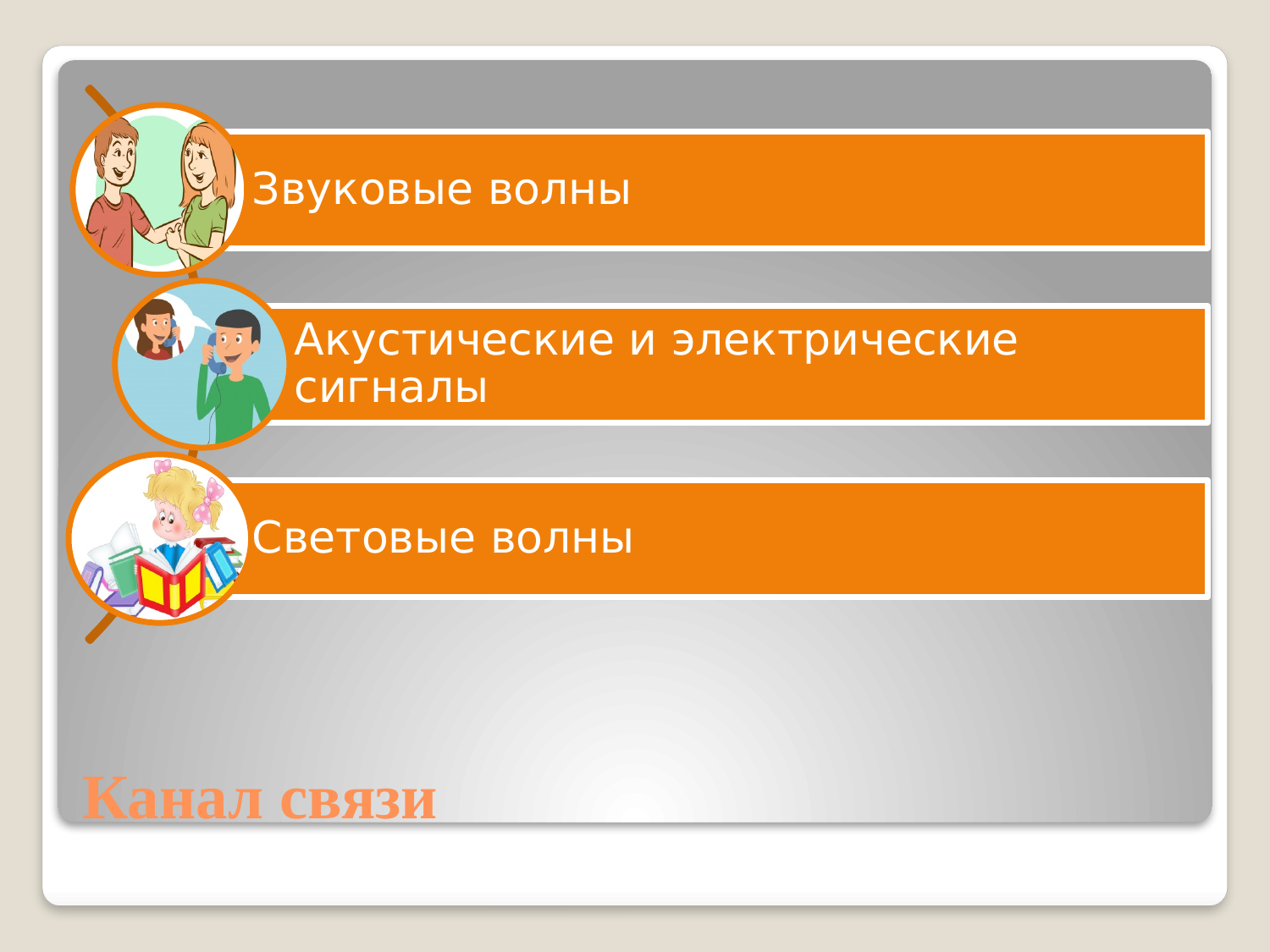

Звуковые волны
Акустические и электрические сигналы
Световые волны
# Канал связи